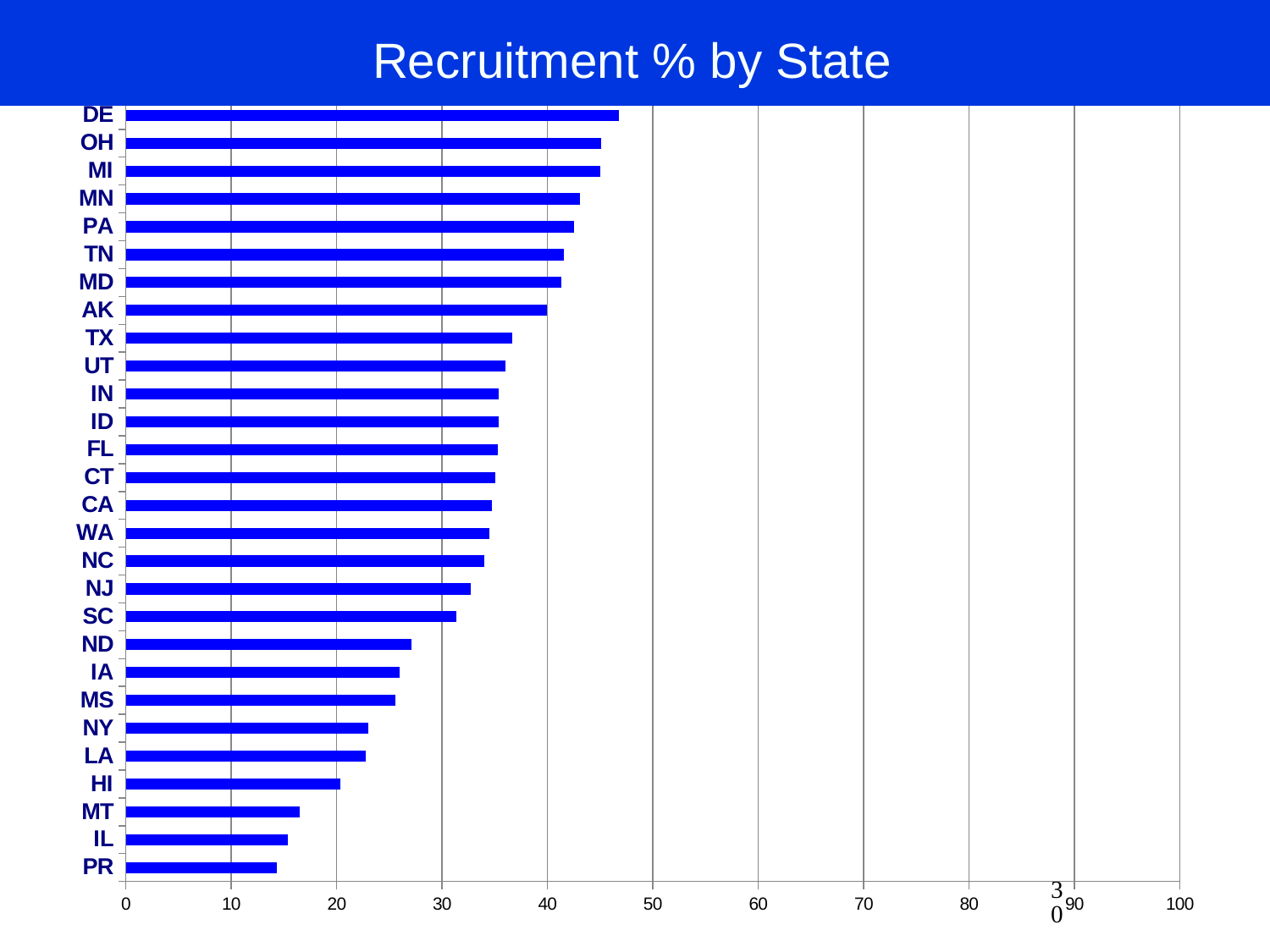

Recruitment % by State

### Chart

| Category |  |
|---|---|
| PR | 14.3 |
| IL | 15.4 |
| MT | 16.5 |
| HI | 20.4 |
| LA | 22.8 |
| NY | 23.0 |
| MS | 25.6 |
| IA | 26.0 |
| ND | 27.1 |
| SC | 31.4 |
| NJ | 32.7 |
| NC | 34.0 |
| WA | 34.5 |
| CA | 34.7 |
| CT | 35.1 |
| FL | 35.3 |
| ID | 35.4 |
| IN | 35.4 |
| UT | 36.0 |
| TX | 36.7 |
| AK | 40.0 |
| MD | 41.3 |
| TN | 41.6 |
| PA | 42.5 |
| MN | 43.1 |
| MI | 45.0 |
| OH | 45.1 |
| DE | 46.8 |
30